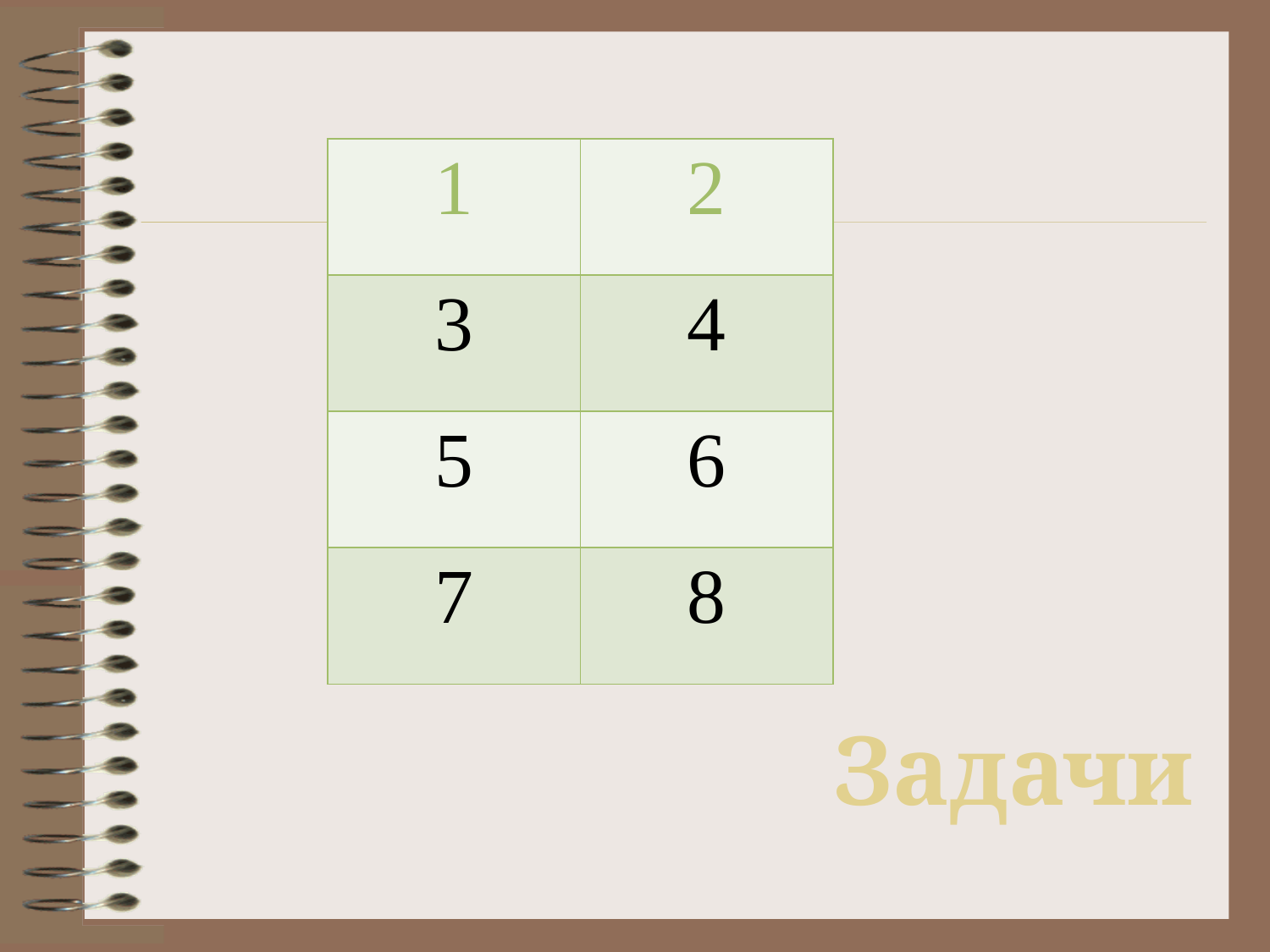

| 1 | 2 |
| --- | --- |
| 3 | 4 |
| 5 | 6 |
| 7 | 8 |
Задачи